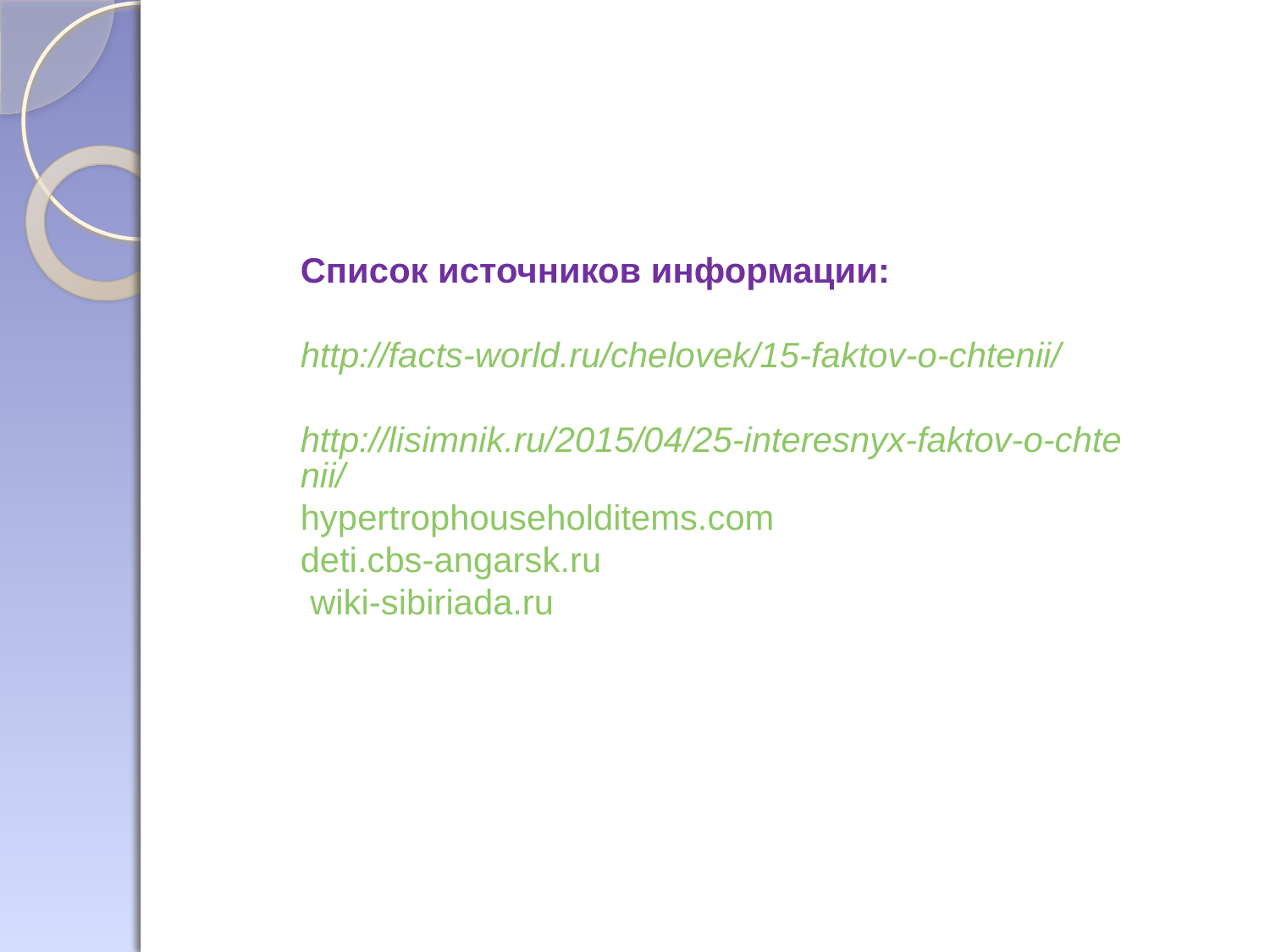

Список источников информации:

http://facts-world.ru/chelovek/15-faktov-o-chtenii/

http://lisimnik.ru/2015/04/25-interesnyx-faktov-o-chtenii/
hypertrophouseholditems.com
deti.cbs-angarsk.ru
 wiki-sibiriada.ru